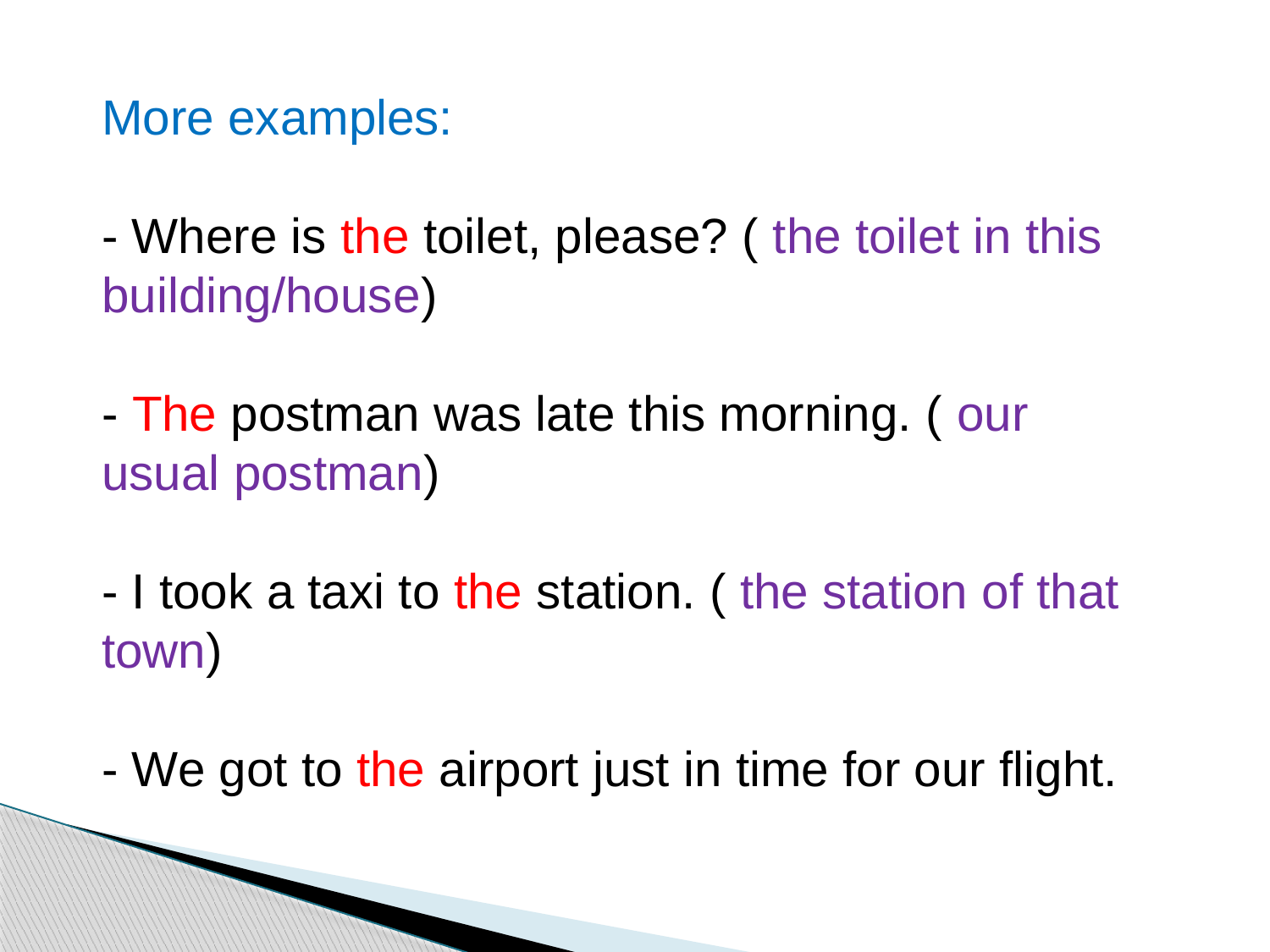

More examples:

- Where is the toilet, please? ( the toilet in this building/house)

- The postman was late this morning. ( our usual postman)

- I took a taxi to the station. ( the station of that town)

- We got to the airport just in time for our flight.